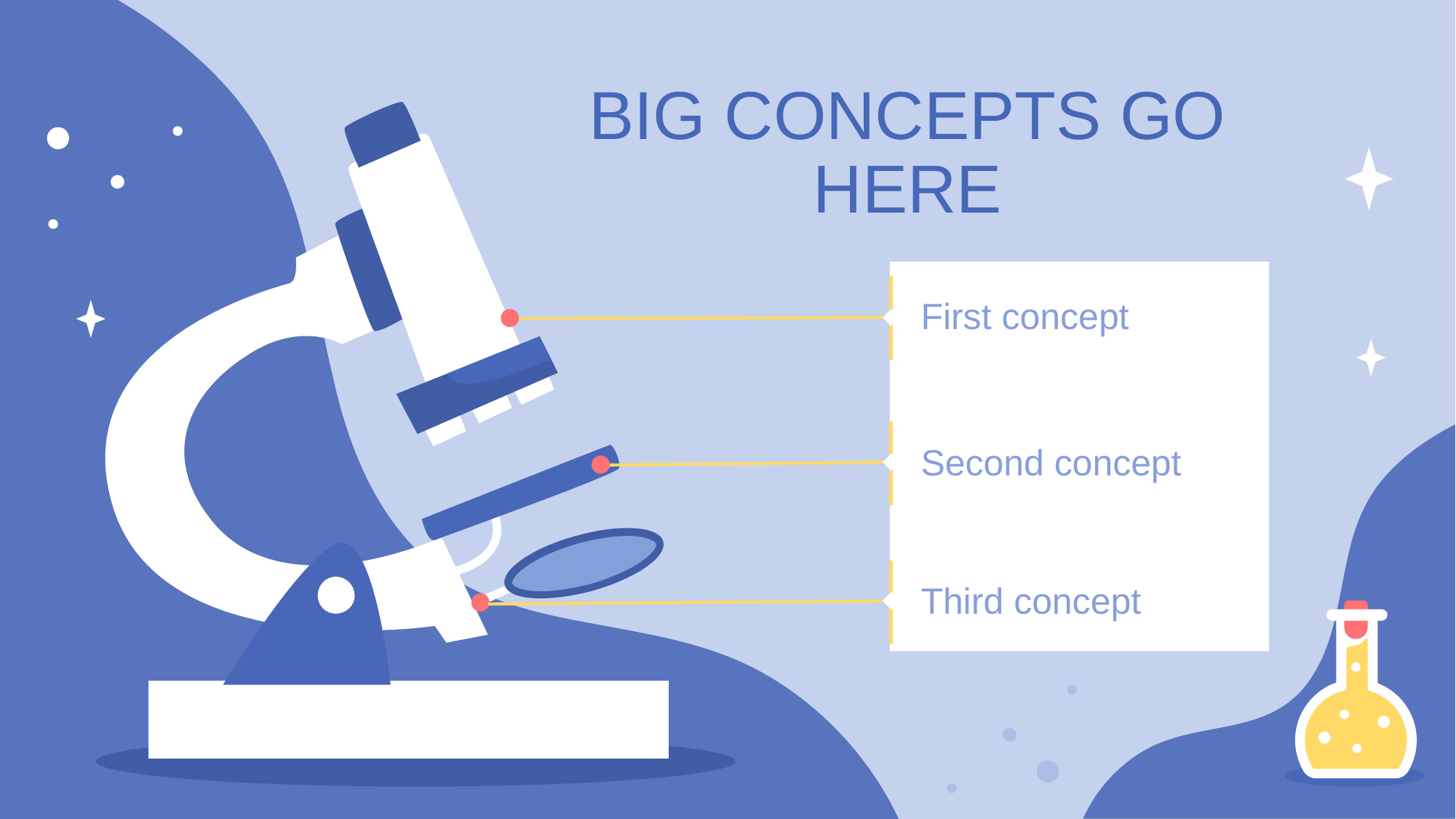

# BIG CONCEPTS GO HERE
First concept
Second concept
Third concept